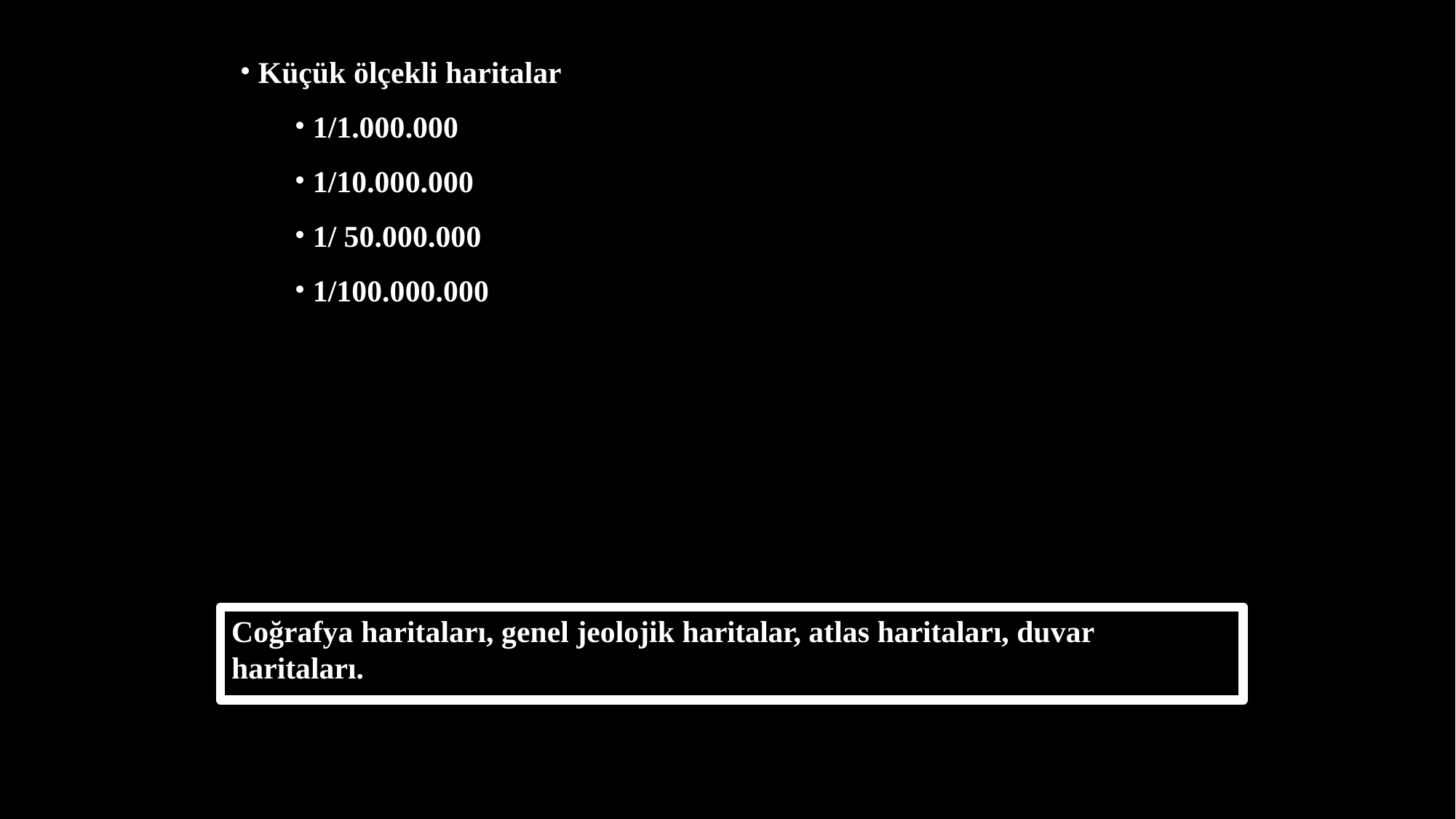

Küçük ölçekli haritalar
1/1.000.000
1/10.000.000
1/ 50.000.000
1/100.000.000

Coğrafya haritaları, genel jeolojik haritalar, atlas haritaları, duvar haritaları.